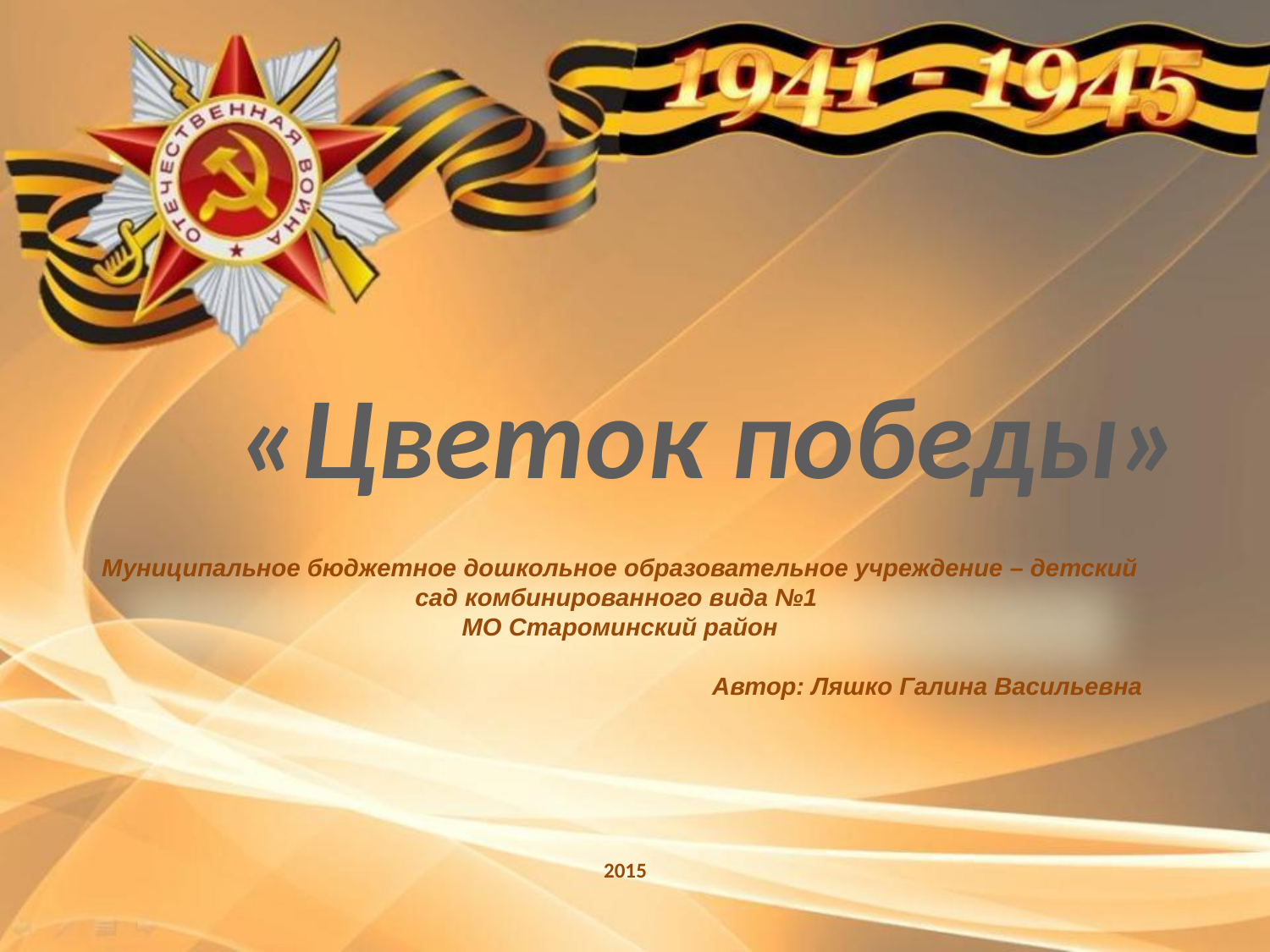

«Цветок победы»
Муниципальное бюджетное дошкольное образовательное учреждение – детский сад комбинированного вида №1
МО Староминский район

Автор: Ляшко Галина Васильевна
2015